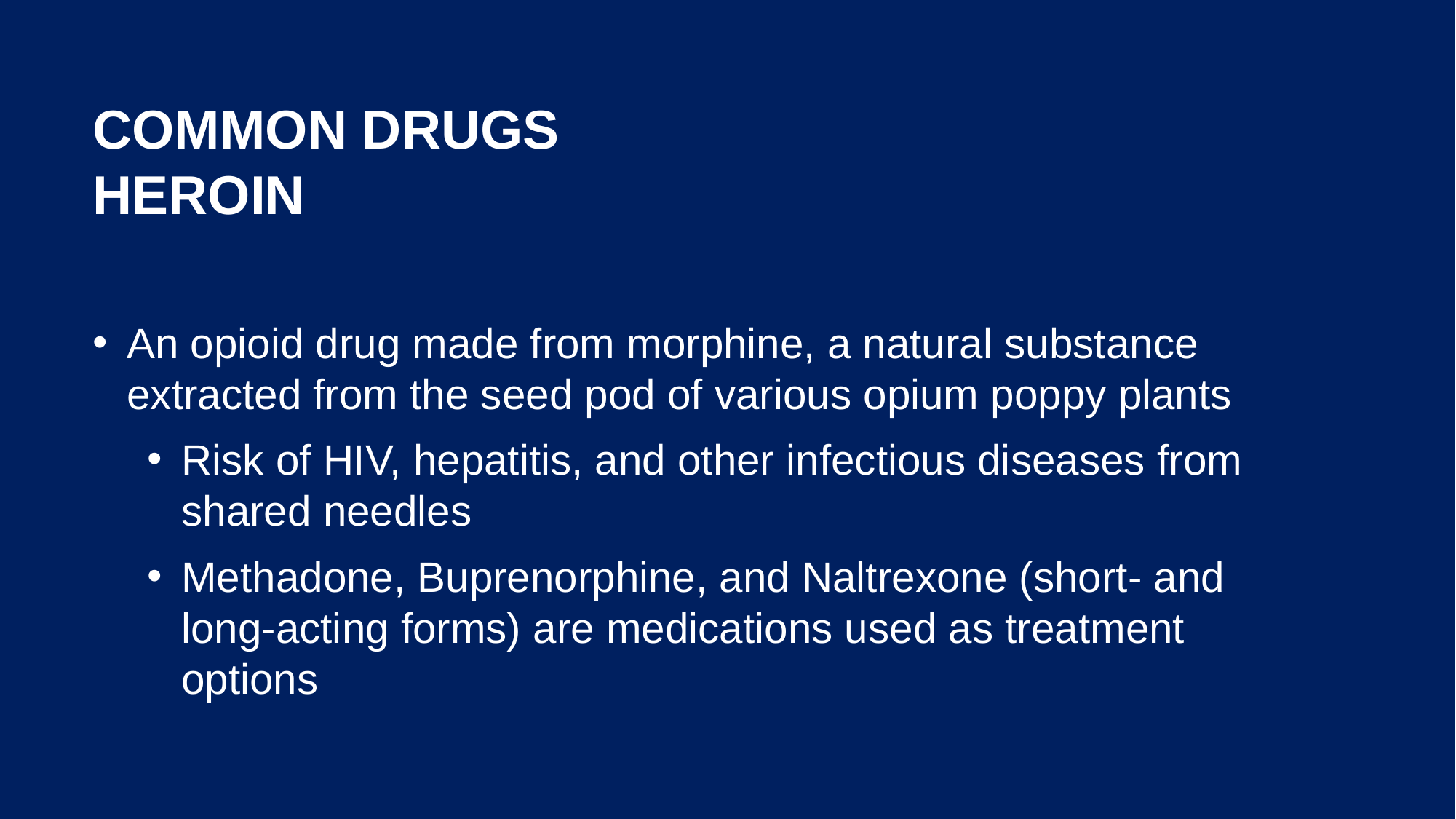

# Common Drugs Heroin
An opioid drug made from morphine, a natural substance extracted from the seed pod of various opium poppy plants
Risk of HIV, hepatitis, and other infectious diseases from shared needles
Methadone, Buprenorphine, and Naltrexone (short- and long-acting forms) are medications used as treatment options